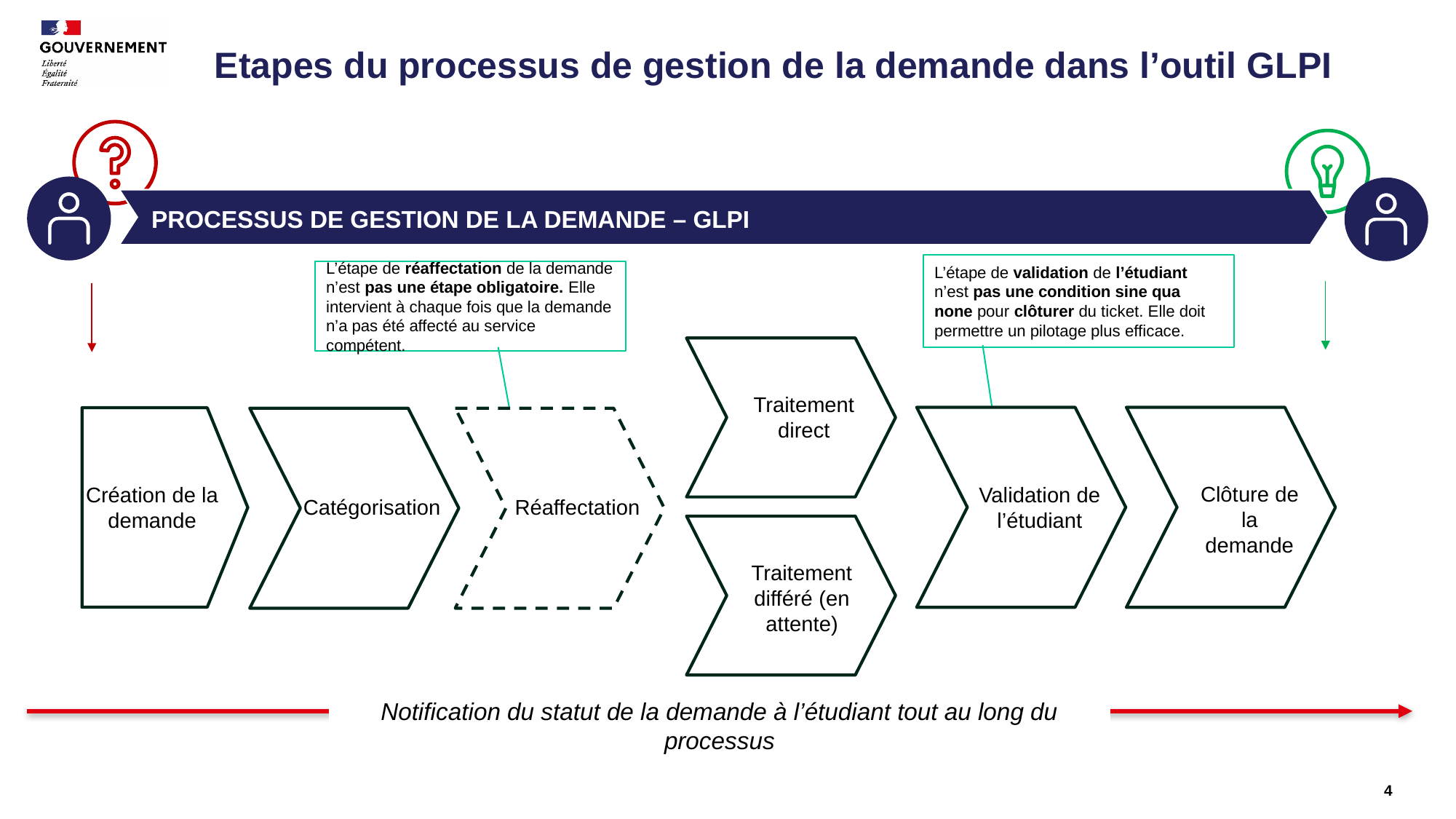

Etapes du processus de gestion de la demande dans l’outil GLPI

PROCESSUS DE GESTION DE LA DEMANDE – GLPI
L’étape de validation de l’étudiant n’est pas une condition sine qua none pour clôturer du ticket. Elle doit permettre un pilotage plus efficace.
L’étape de réaffectation de la demande n’est pas une étape obligatoire. Elle intervient à chaque fois que la demande n’a pas été affecté au service compétent.

Traitement direct

Traitement différé (en attente)

Validation de l’étudiant

Clôture de la demande

Création de la demande

Catégorisation

Réaffectation
Notification du statut de la demande à l’étudiant tout au long du processus
4